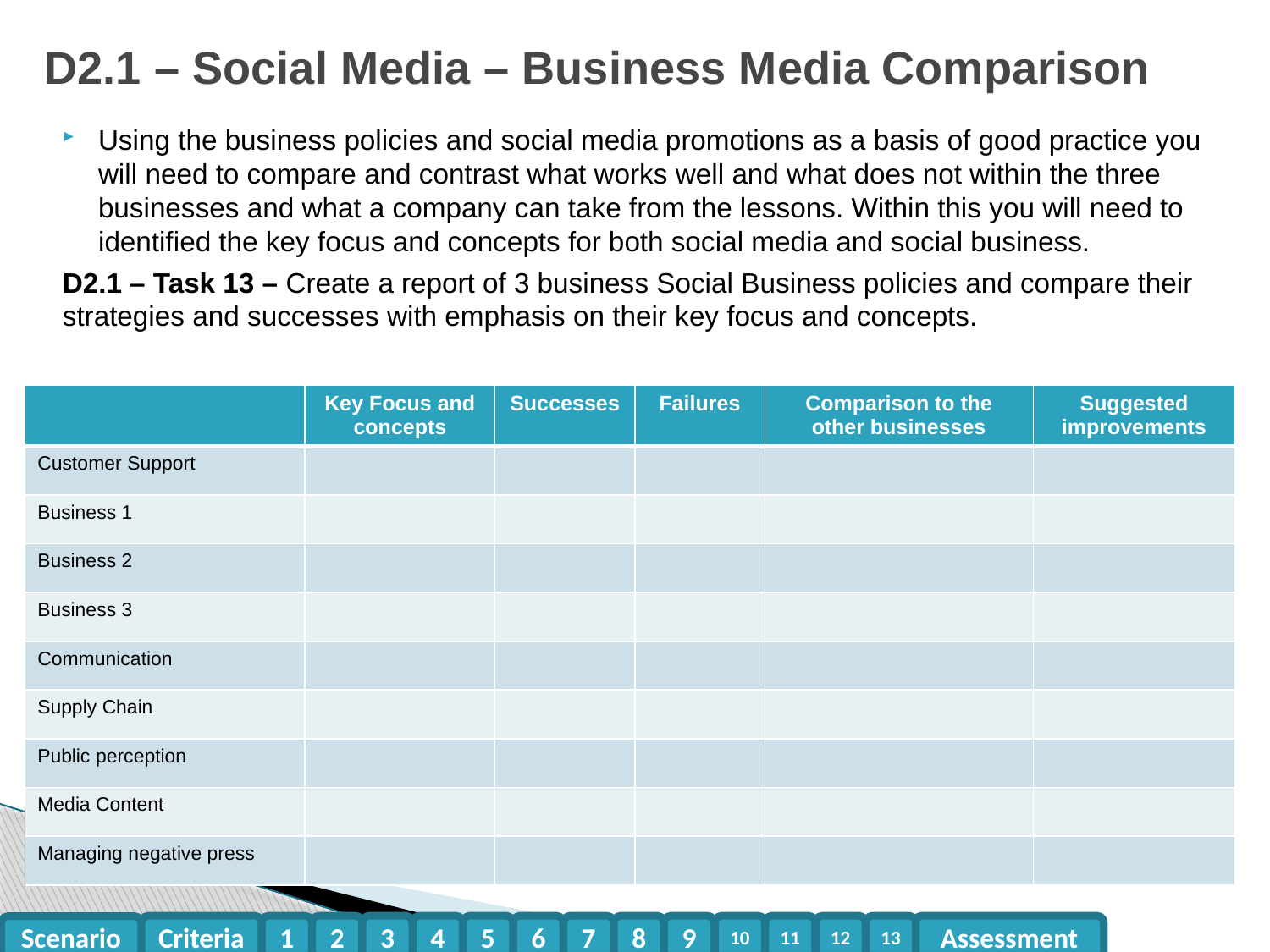

# D2.1 – Social Media – Business Media Comparison
Using the business policies and social media promotions as a basis of good practice you will need to compare and contrast what works well and what does not within the three businesses and what a company can take from the lessons. Within this you will need to identified the key focus and concepts for both social media and social business.
D2.1 – Task 13 – Create a report of 3 business Social Business policies and compare their strategies and successes with emphasis on their key focus and concepts.
|  | Key Focus and concepts | Successes | Failures | Comparison to the other businesses | Suggested improvements |
| --- | --- | --- | --- | --- | --- |
| Customer Support |  |  |  |  |  |
| Business 1 |  |  |  |  |  |
| Business 2 |  |  |  |  |  |
| Business 3 |  |  |  |  |  |
| Communication |  |  |  |  |  |
| Supply Chain |  |  |  |  |  |
| Public perception |  |  |  |  |  |
| Media Content |  |  |  |  |  |
| Managing negative press |  |  |  |  |  |